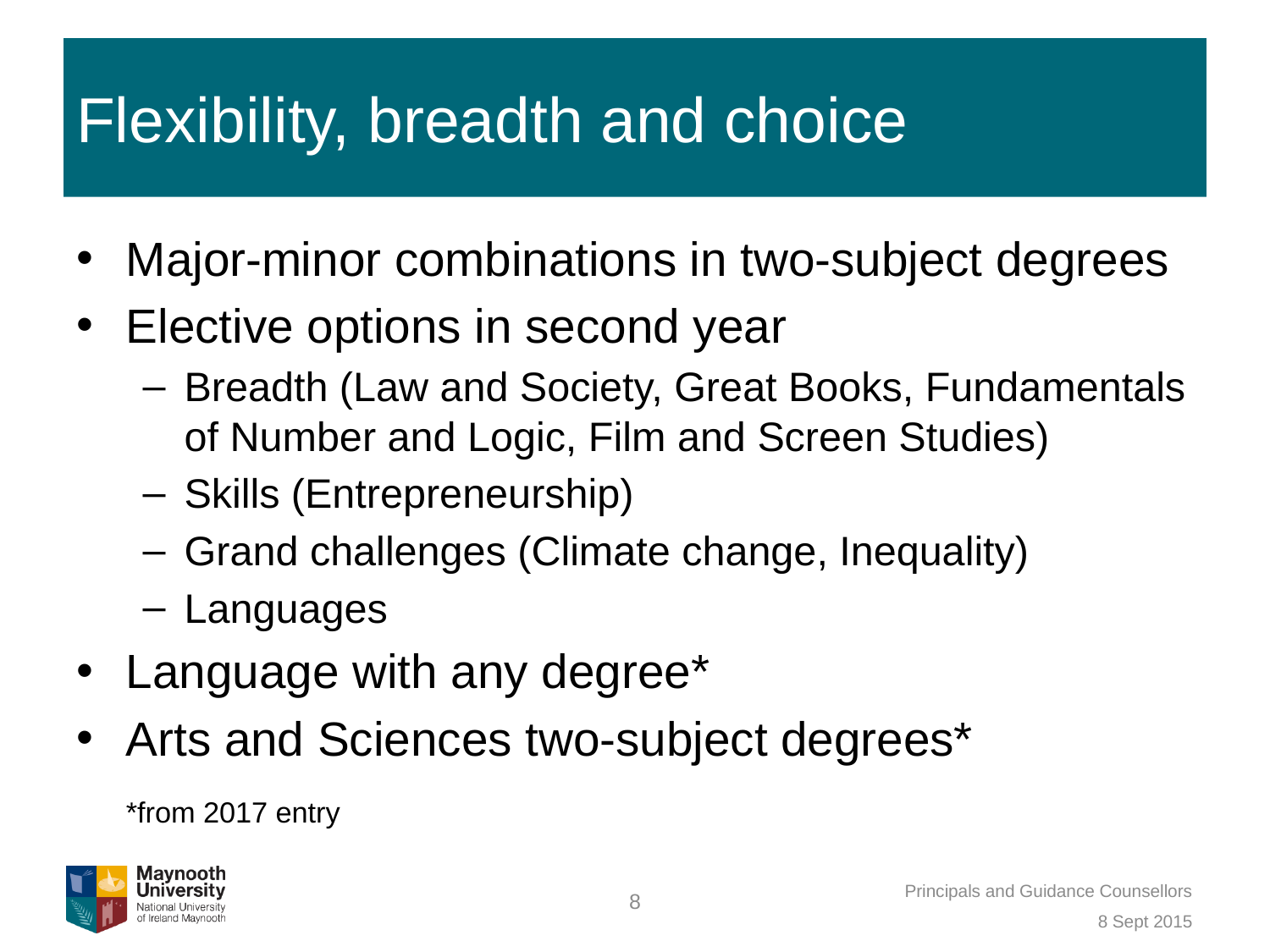

# Flexibility, breadth and choice
Major-minor combinations in two-subject degrees
Elective options in second year
Breadth (Law and Society, Great Books, Fundamentals of Number and Logic, Film and Screen Studies)
Skills (Entrepreneurship)
Grand challenges (Climate change, Inequality)
Languages
Language with any degree*
Arts and Sciences two-subject degrees*
								*from 2017 entry

Principals and Guidance Counsellors
8
8 Sept 2015